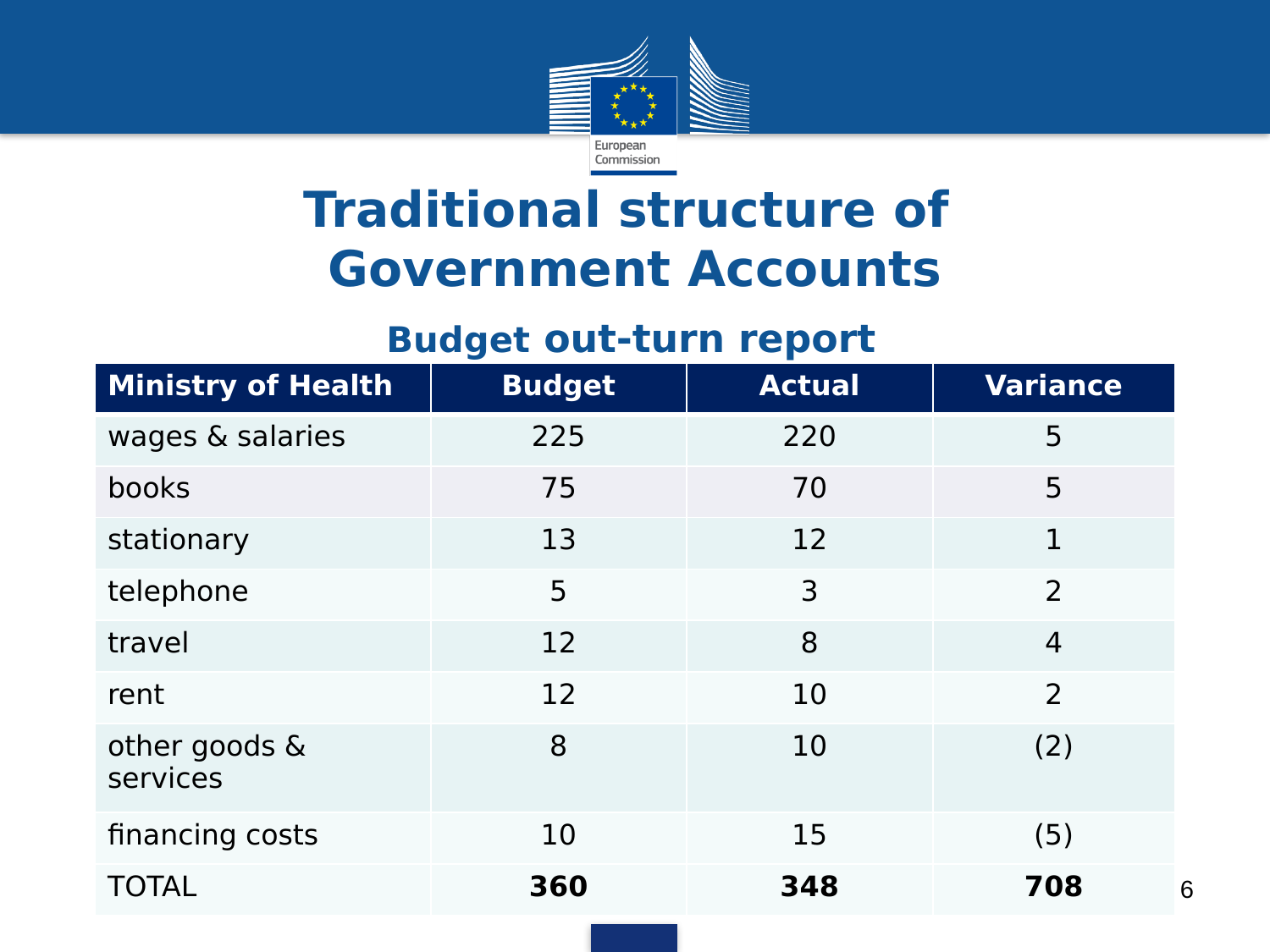

Traditional structure of
Government Accounts
# Budget out-turn report
| Ministry of Health | Budget | Actual | Variance |
| --- | --- | --- | --- |
| wages & salaries | 225 | 220 | 5 |
| books | 75 | 70 | 5 |
| stationary | 13 | 12 | 1 |
| telephone | 5 | 3 | 2 |
| travel | 12 | 8 | 4 |
| rent | 12 | 10 | 2 |
| other goods & services | 8 | 10 | (2) |
| financing costs | 10 | 15 | (5) |
| TOTAL | 360 | 348 | 708 |
6